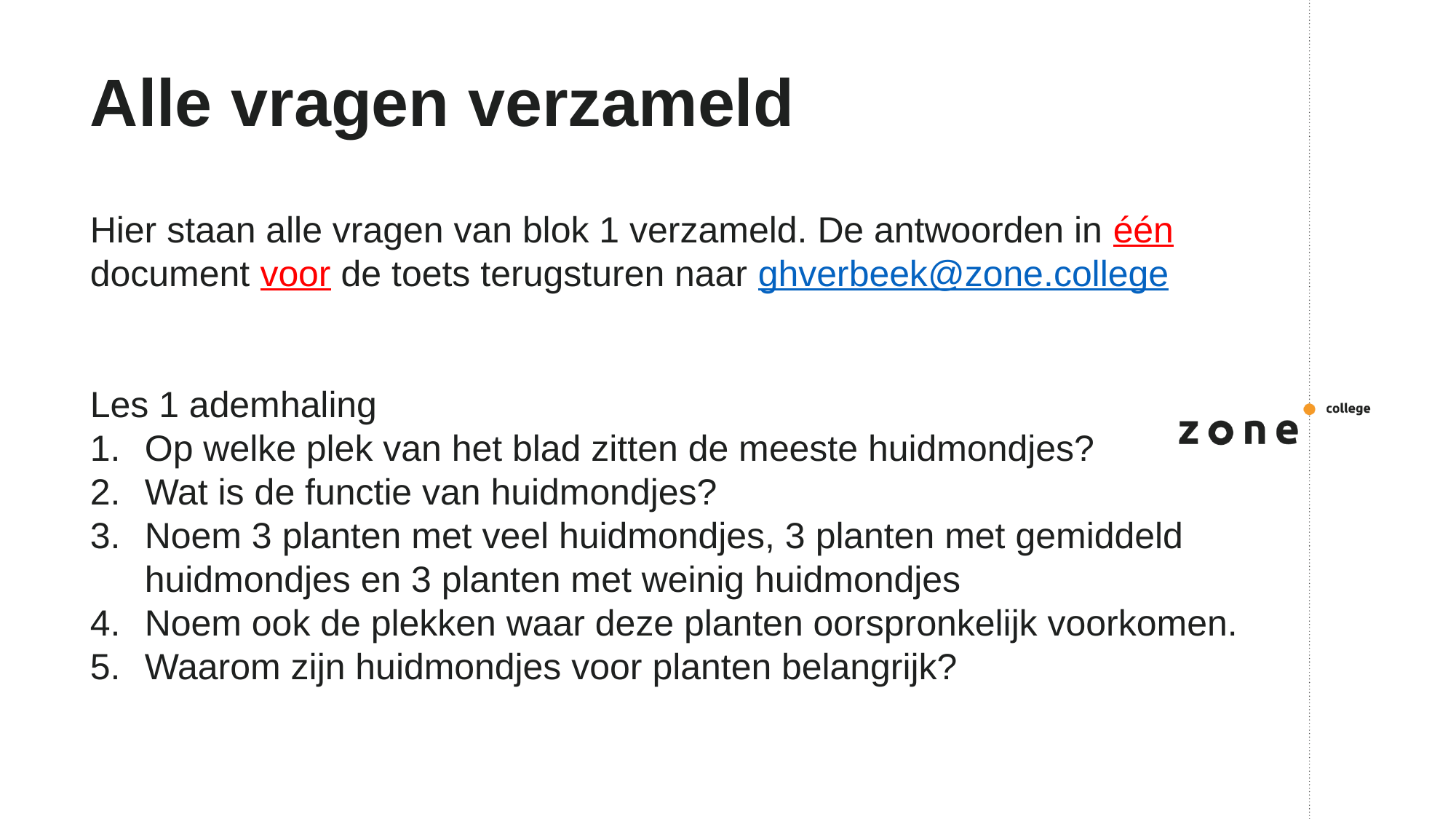

# Alle vragen verzameld
Hier staan alle vragen van blok 1 verzameld. De antwoorden in één document voor de toets terugsturen naar ghverbeek@zone.college

Les 1 ademhaling
Op welke plek van het blad zitten de meeste huidmondjes?
Wat is de functie van huidmondjes?
Noem 3 planten met veel huidmondjes, 3 planten met gemiddeld huidmondjes en 3 planten met weinig huidmondjes
Noem ook de plekken waar deze planten oorspronkelijk voorkomen.
Waarom zijn huidmondjes voor planten belangrijk?